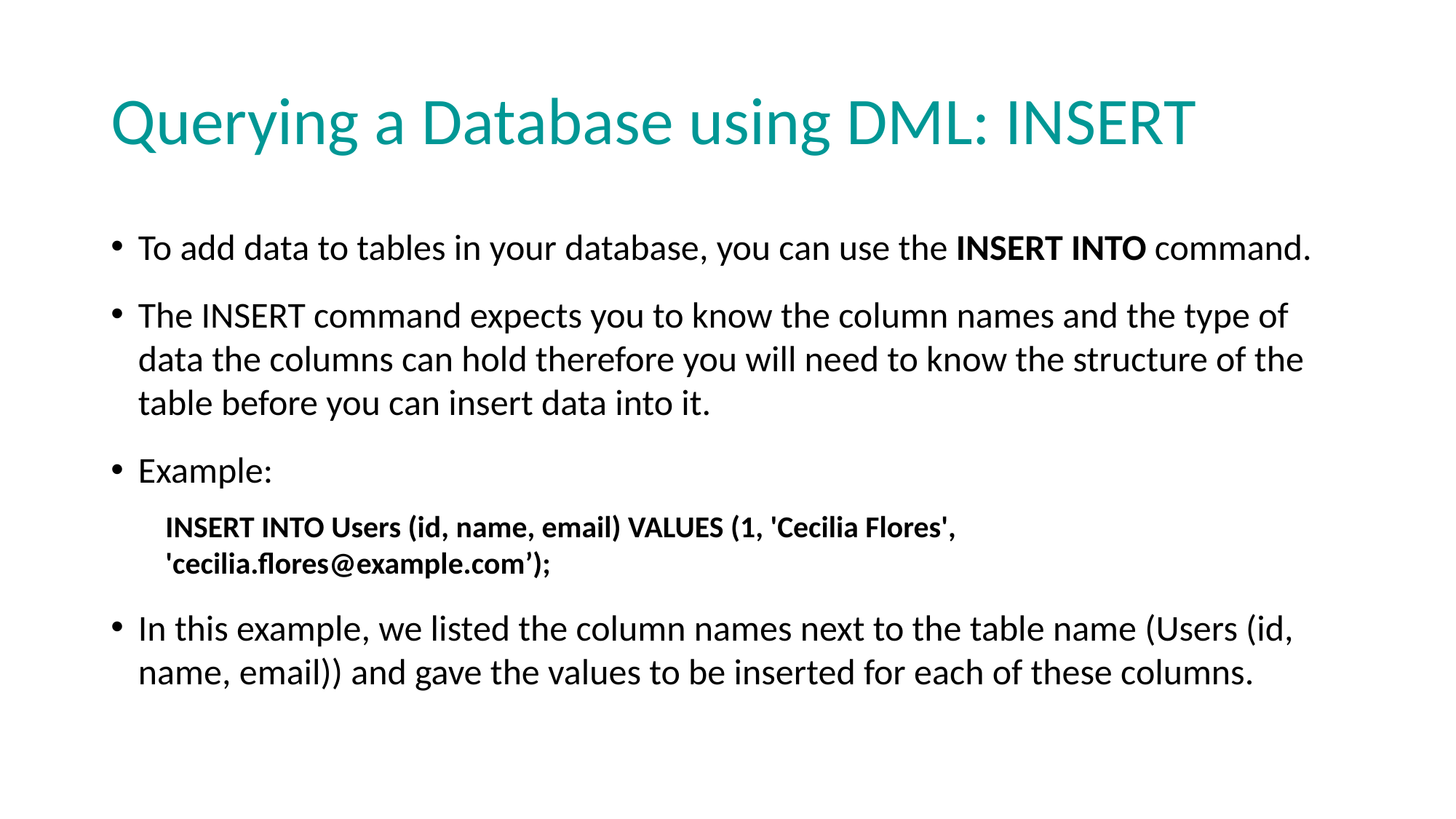

# Querying a Database using DML: INSERT
To add data to tables in your database, you can use the INSERT INTO command.
The INSERT command expects you to know the column names and the type of data the columns can hold therefore you will need to know the structure of the table before you can insert data into it.
Example:
INSERT INTO Users (id, name, email) VALUES (1, 'Cecilia Flores', 'cecilia.flores@example.com’);
In this example, we listed the column names next to the table name (Users (id, name, email)) and gave the values to be inserted for each of these columns.